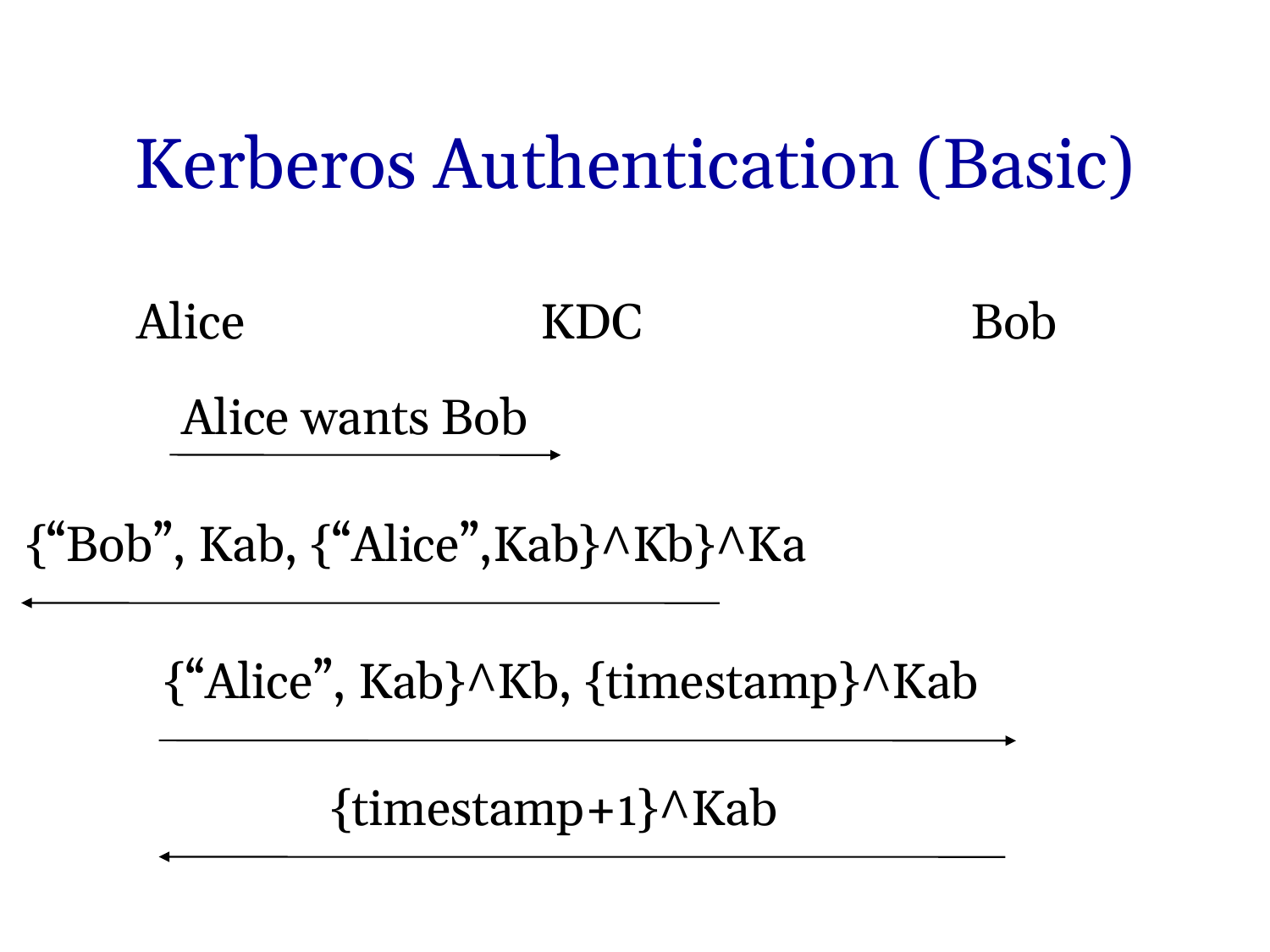

# Kerberos Authentication (Basic)
Alice
KDC
Bob
Alice wants Bob

{“Bob”, Kab, {“Alice”,Kab}^Kb}^Ka

{“Alice”, Kab}^Kb, {timestamp}^Kab

{timestamp+1}^Kab